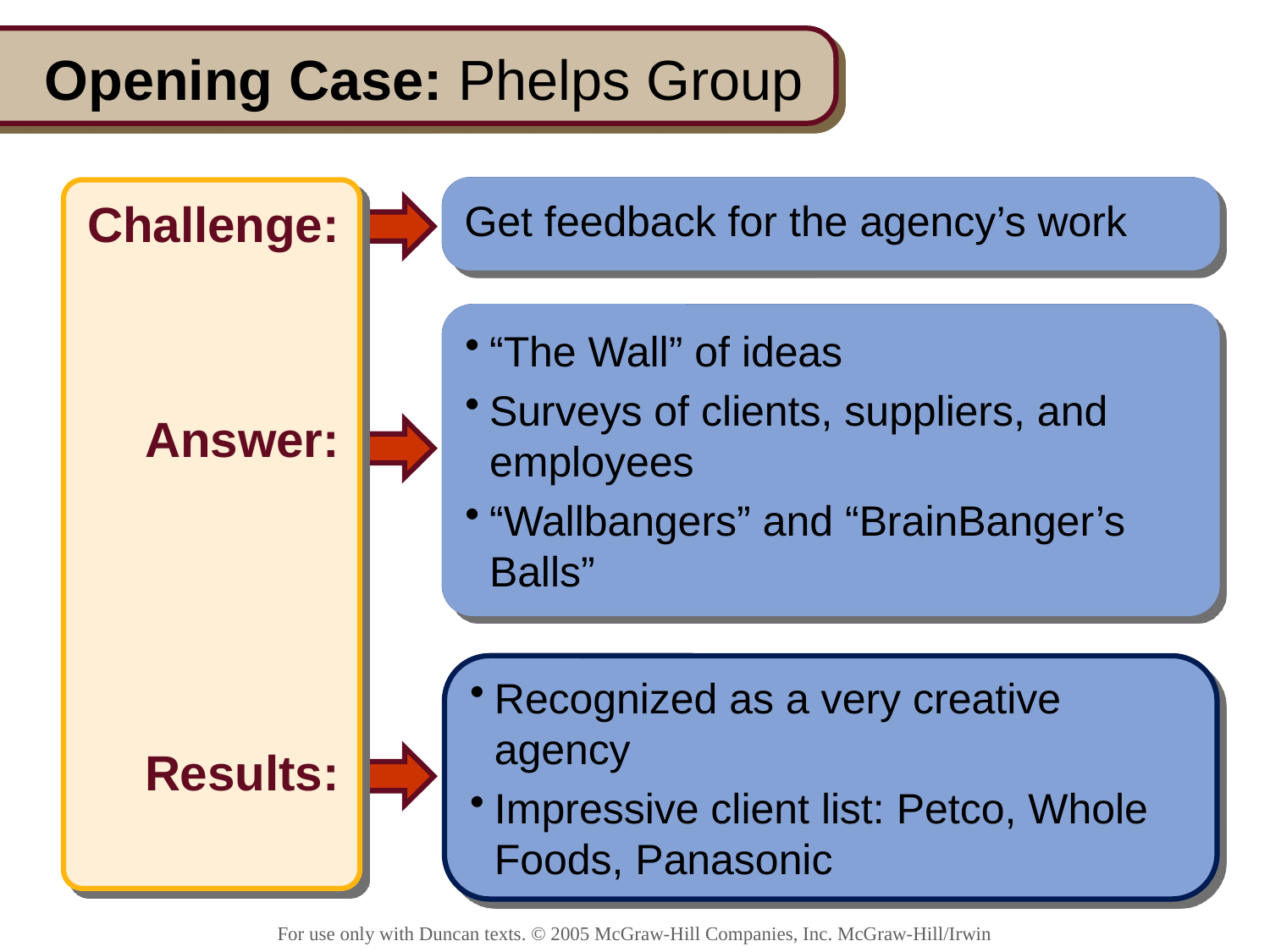

# Opening Case: Phelps Group

Challenge:
Answer:
Results:
Get feedback for the agency’s work

Get feedback for the agency’s work
“The Wall” of ideas
Surveys of clients, suppliers, and employees
“Wallbangers” and “BrainBanger’s Balls”

“The Wall” of ideas
Surveys of clients, suppliers, and employees
“Wallbangers” and “BrainBanger’s Balls”
Recognized as a very creative agency
Impressive client list: Petco, Whole Foods, Panasonic